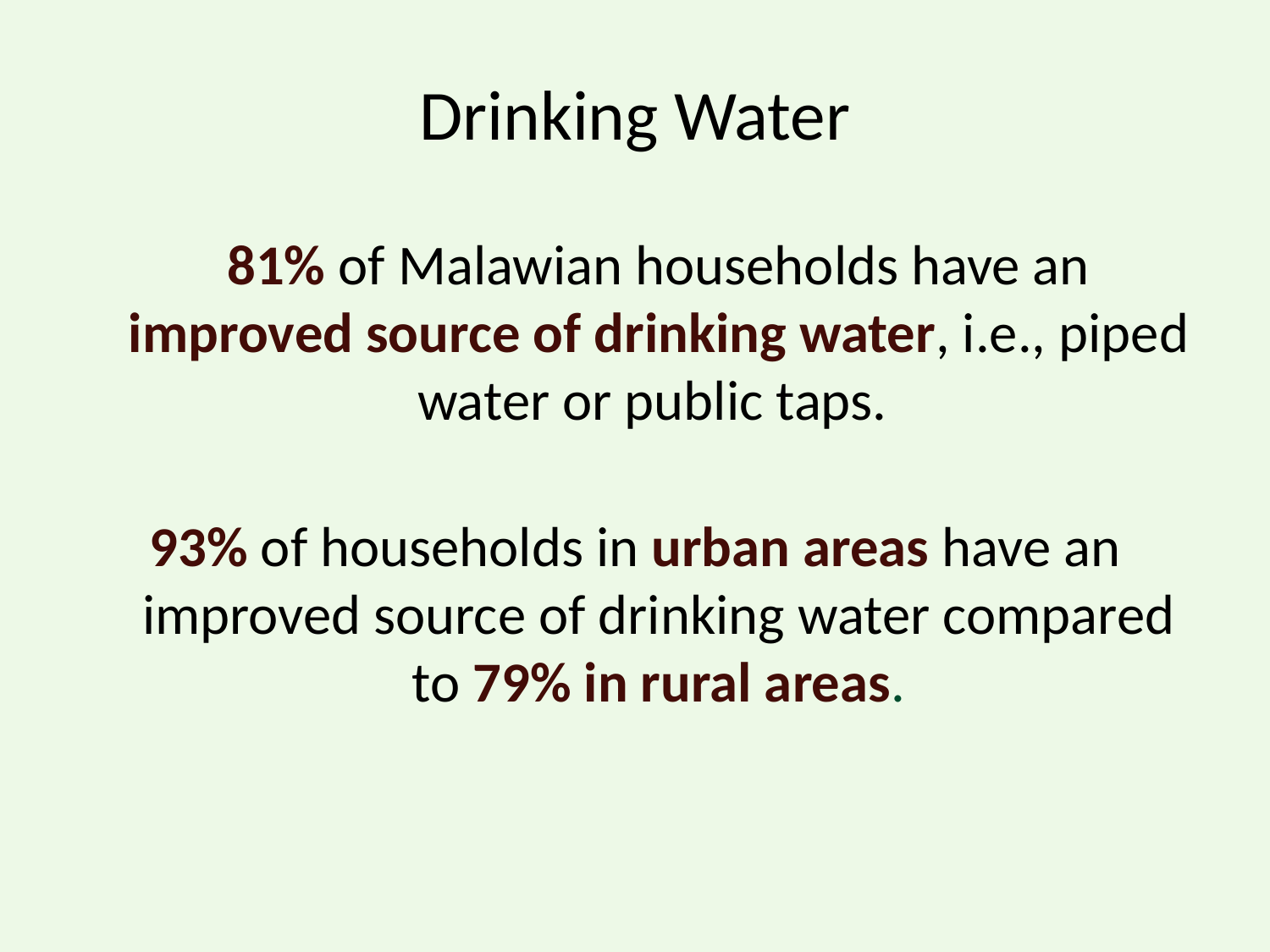

# Drinking Water
	81% of Malawian households have an improved source of drinking water, i.e., piped water or public taps.
93% of households in urban areas have an improved source of drinking water compared to 79% in rural areas.